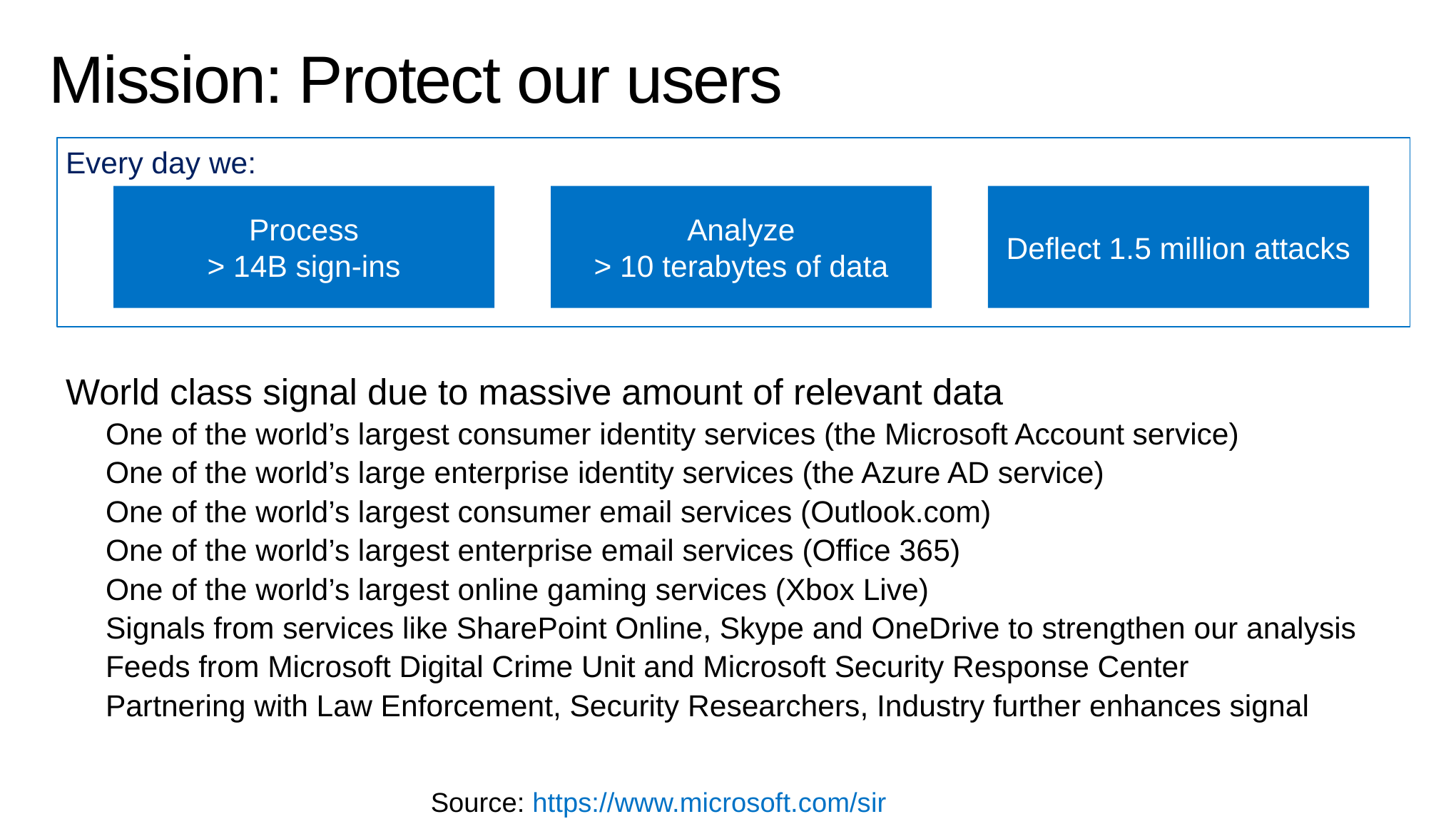

# Mission: Protect our users
 Every day we:
Process
> 14B sign-ins
Analyze
> 10 terabytes of data
Deflect 1.5 million attacks
World class signal due to massive amount of relevant data
One of the world’s largest consumer identity services (the Microsoft Account service)
One of the world’s large enterprise identity services (the Azure AD service)
One of the world’s largest consumer email services (Outlook.com)
One of the world’s largest enterprise email services (Office 365)
One of the world’s largest online gaming services (Xbox Live)
Signals from services like SharePoint Online, Skype and OneDrive to strengthen our analysis
Feeds from Microsoft Digital Crime Unit and Microsoft Security Response Center
Partnering with Law Enforcement, Security Researchers, Industry further enhances signal
Source: https://www.microsoft.com/sir